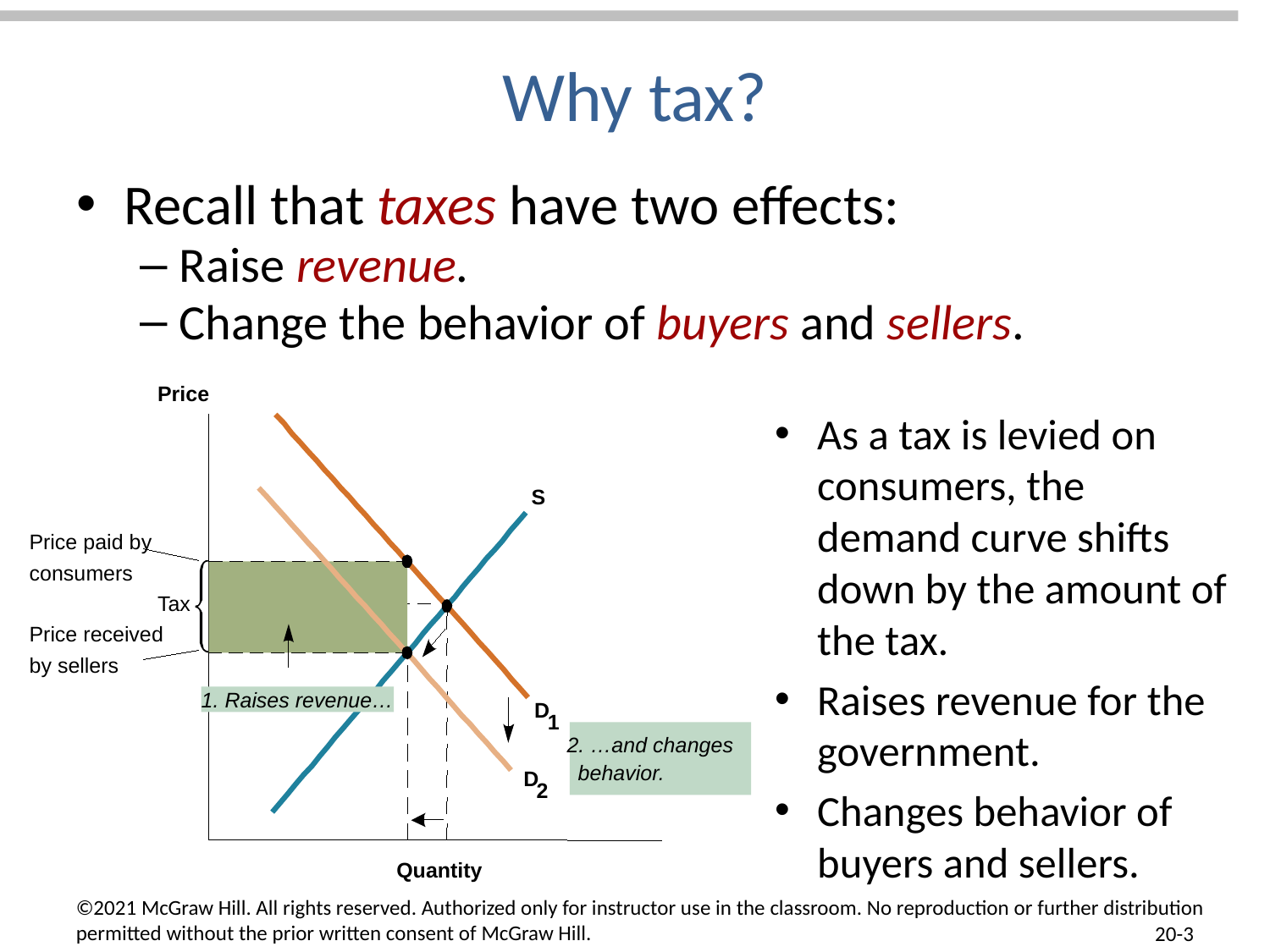

# Why tax?
Recall that taxes have two effects:
Raise revenue.
Change the behavior of buyers and sellers.
Price

S

D
1

Quantity

As a tax is levied on consumers, the demand curve shifts down by the amount of the tax.
Raises revenue for the government.
Changes behavior of buyers and sellers.

D
2
Price paid by

consumers
Price received

by sellers

Tax

2. …and changes
behavior.

1. Raises revenue…